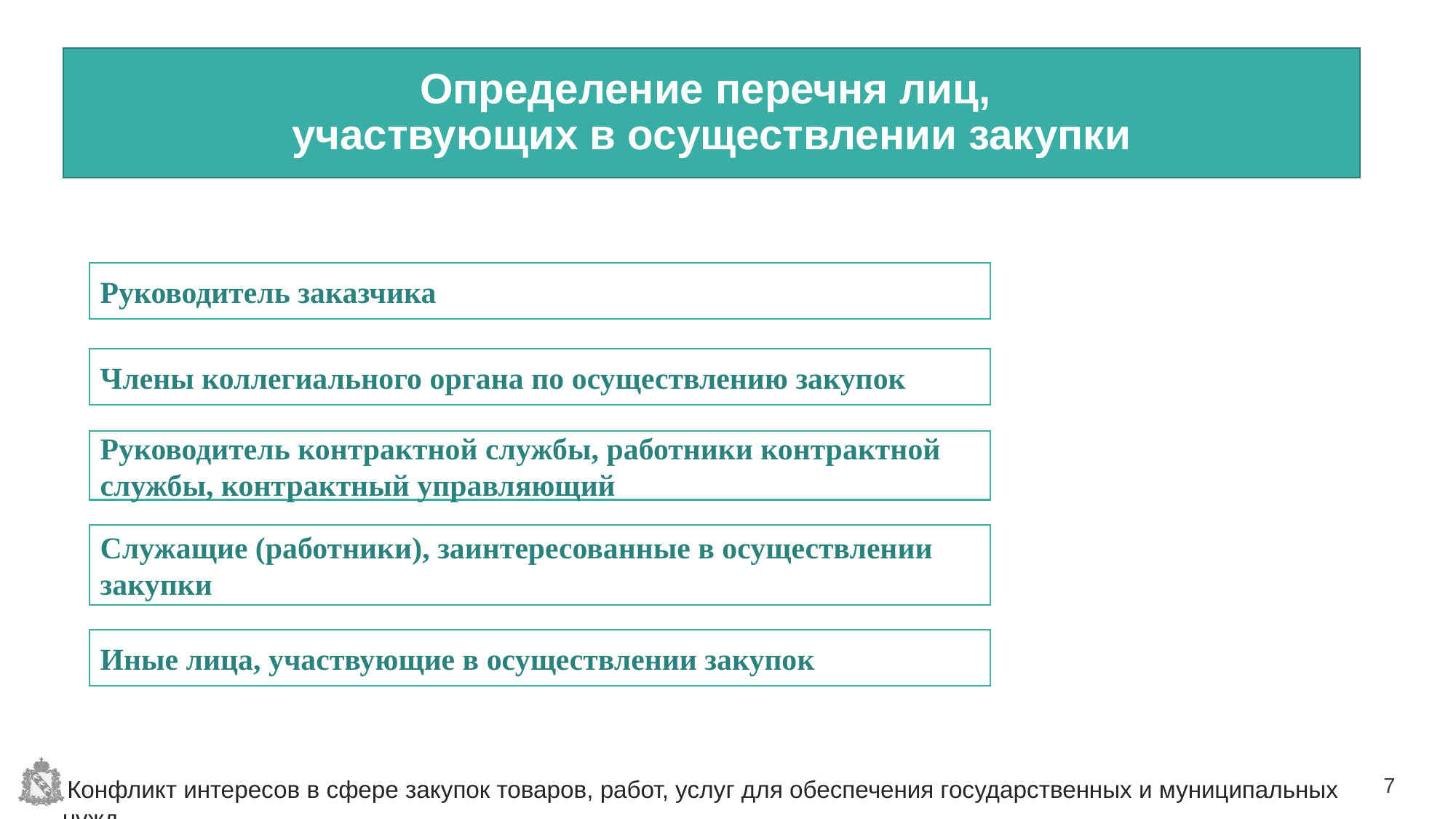

# Определение перечня лиц, участвующих в осуществлении закупки
Руководитель заказчика
Члены коллегиального органа по осуществлению закупок
Руководитель контрактной службы, работники контрактной службы, контрактный управляющий
Служащие (работники), заинтересованные в осуществлении закупки
Иные лица, участвующие в осуществлении закупок